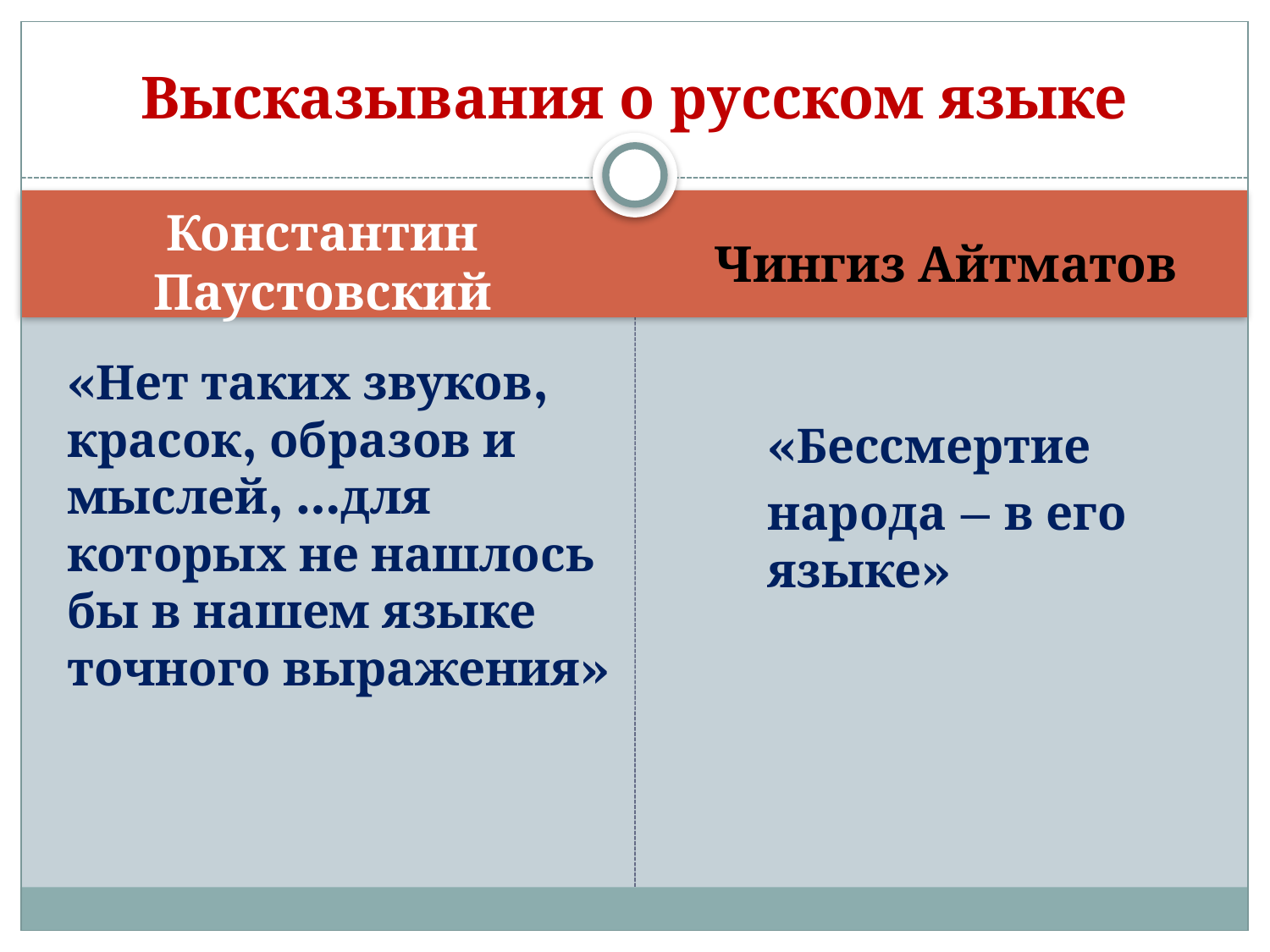

# Высказывания о русском языке
Константин Паустовский
Чингиз Айтматов

«Бессмертие
народа – в его языке»
«Нет таких звуков, красок, образов и мыслей, …для которых не нашлось бы в нашем языке точного выражения»